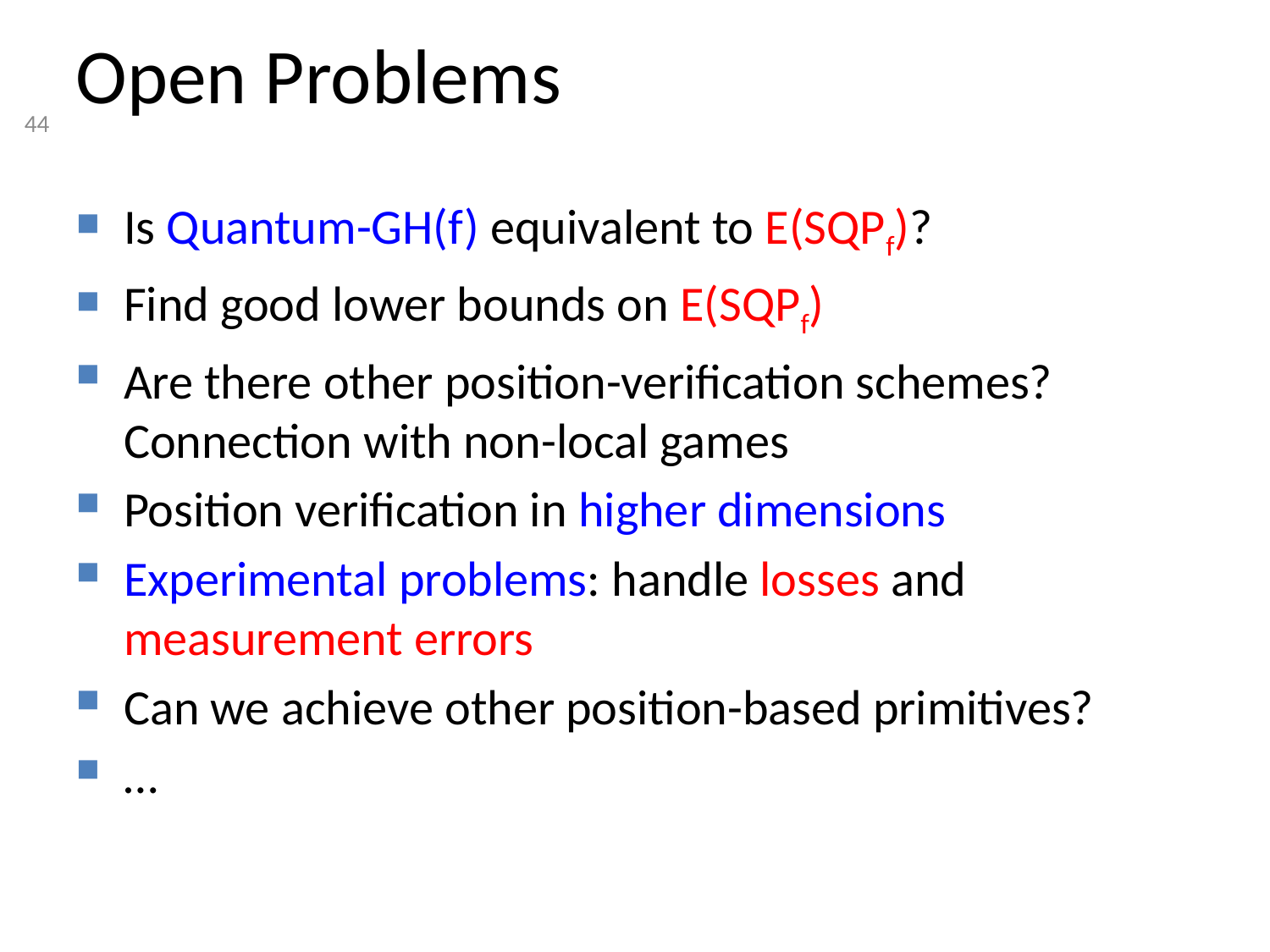

# Open Problems
Is Quantum-GH(f) equivalent to E(SQPf)?
Find good lower bounds on E(SQPf)
Are there other position-verification schemes? Connection with non-local games
Position verification in higher dimensions
Experimental problems: handle losses and measurement errors
Can we achieve other position-based primitives?
…